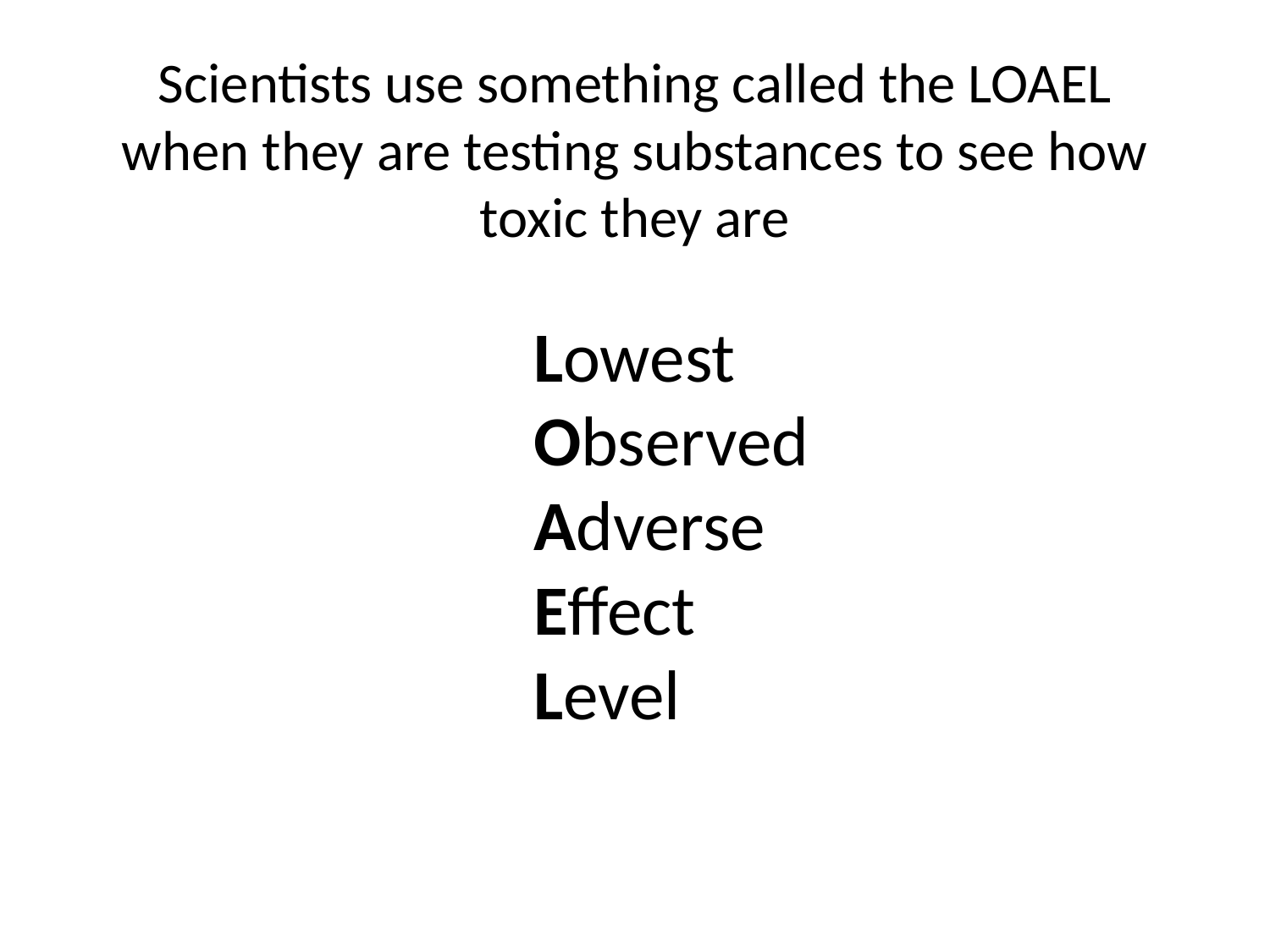

Scientists use something called the LOAEL when they are testing substances to see how toxic they are
Lowest
Observed
Adverse
Effect
Level